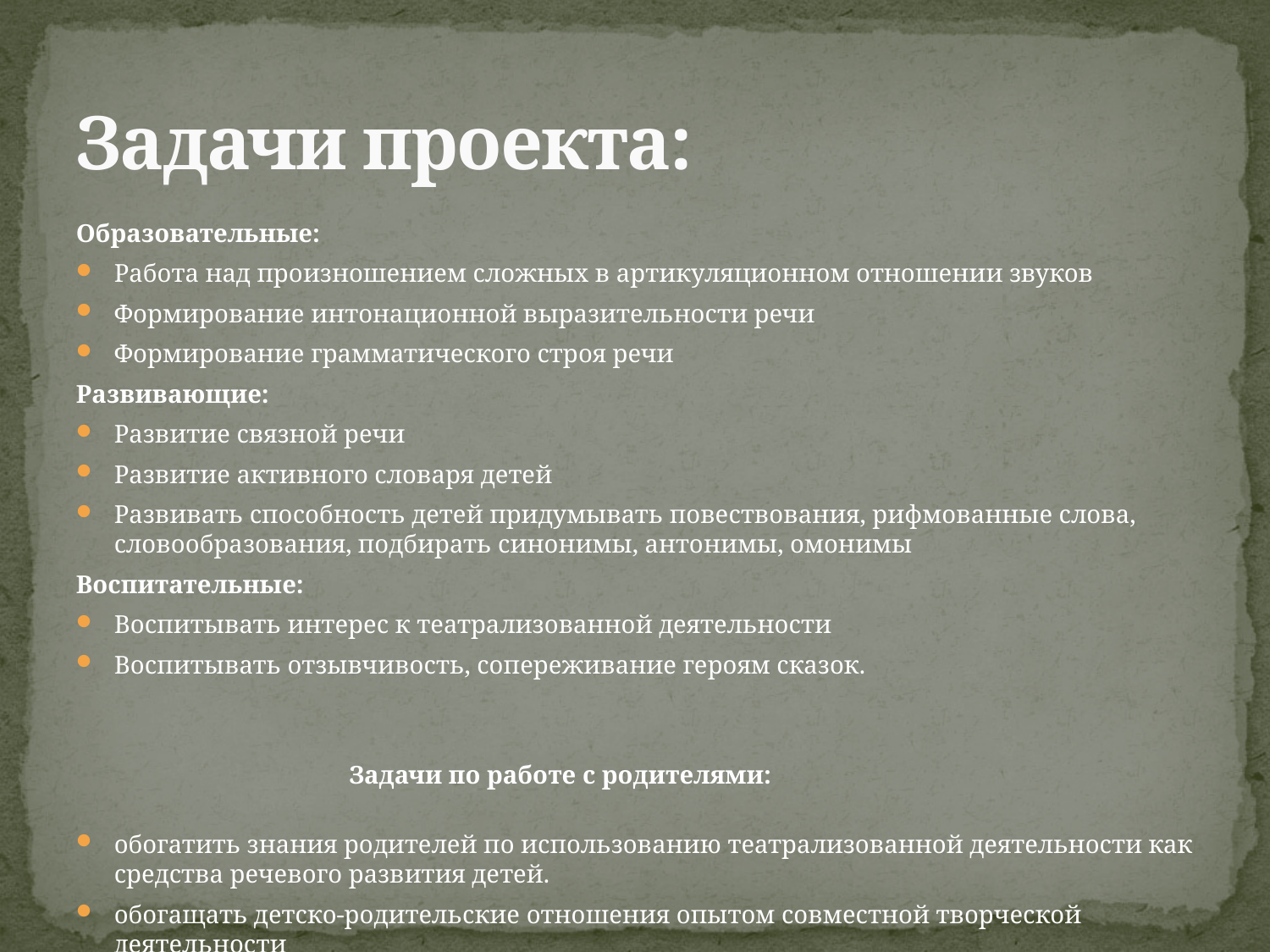

# Задачи проекта:
Образовательные:
Работа над произношением сложных в артикуляционном отношении звуков
Формирование интонационной выразительности речи
Формирование грамматического строя речи
Развивающие:
Развитие связной речи
Развитие активного словаря детей
Развивать способность детей придумывать повествования, рифмованные слова, словообразования, подбирать синонимы, антонимы, омонимы
Воспитательные:
Воспитывать интерес к театрализованной деятельности
Воспитывать отзывчивость, сопереживание героям сказок.

                                           Задачи по работе с родителями:
обогатить знания родителей по использованию театрализованной деятельности как средства речевого развития детей.
обогащать детско-родительские отношения опытом совместной творческой деятельности